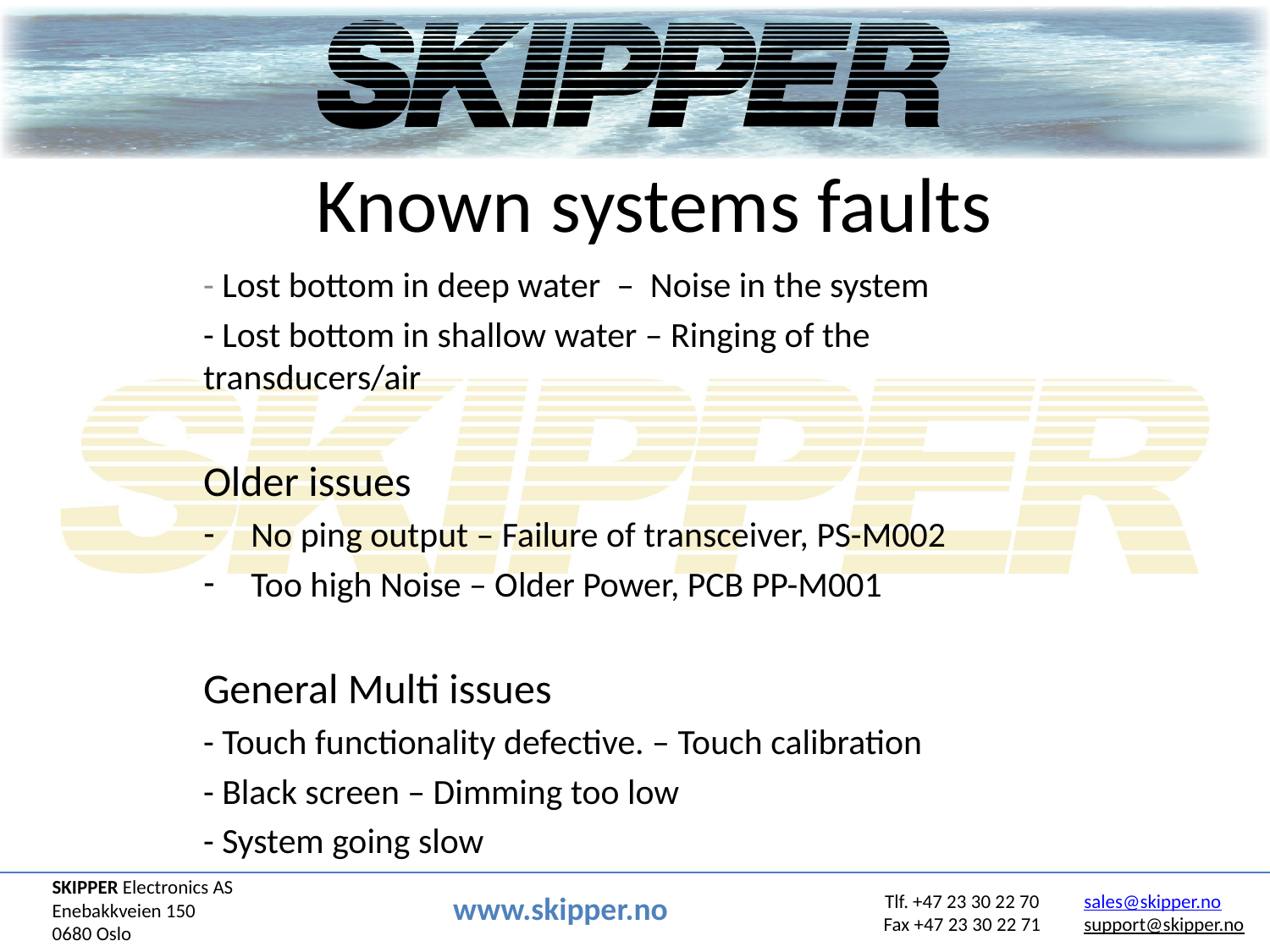

# Known systems faults
- Lost bottom in deep water  –  Noise in the system
- Lost bottom in shallow water – Ringing of the transducers/air

Older issues
No ping output – Failure of transceiver, PS-M002
Too high Noise – Older Power, PCB PP-M001

General Multi issues
- Touch functionality defective. – Touch calibration
- Black screen – Dimming too low
- System going slow